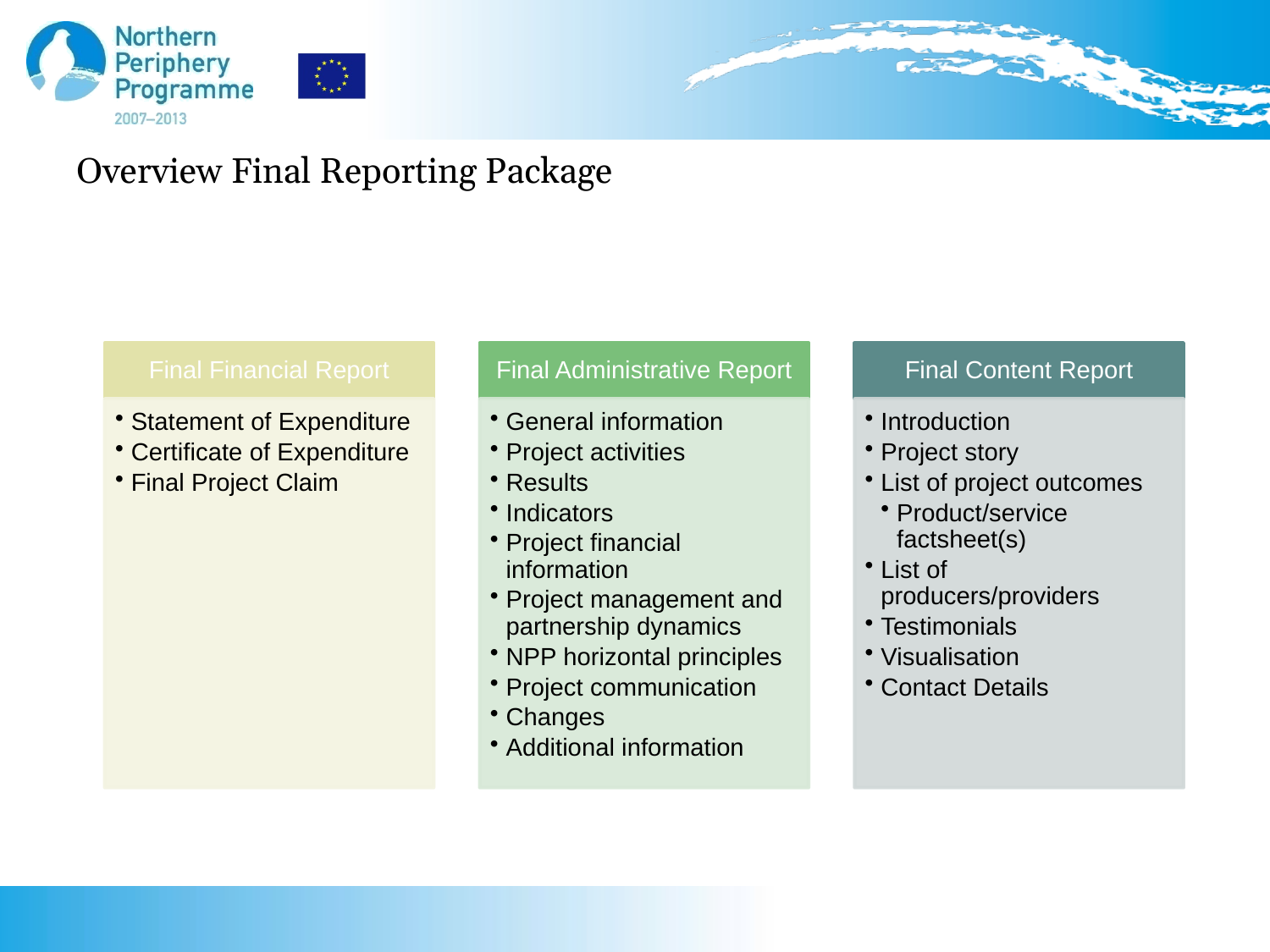

# Overview Final Reporting Package
Final Financial Report
Statement of Expenditure
Certificate of Expenditure
Final Project Claim
Final Administrative Report
General information
Project activities
Results
Indicators
Project financial information
Project management and partnership dynamics
NPP horizontal principles
Project communication
Changes
Additional information
Final Content Report
Introduction
Project story
List of project outcomes
Product/service factsheet(s)
List of producers/providers
Testimonials
Visualisation
Contact Details